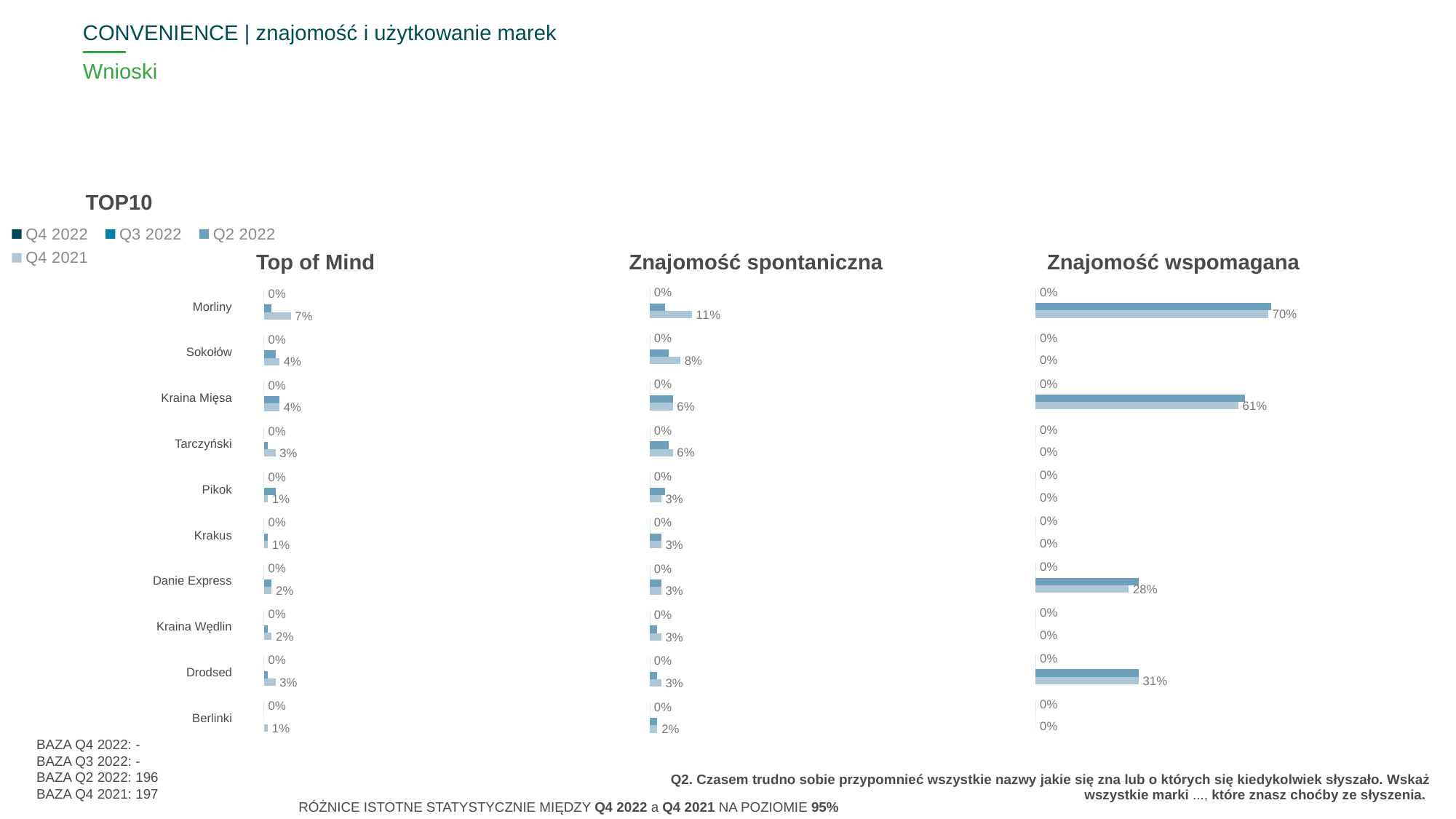

CONVENIENCE | znajomość i użytkowanie marek
# Wnioski
TOP10

### Chart

| Category | Q4 2022 | Q3 2022 | Q2 2022 | Q4 2021 |
|---|---|---|---|---|
|  | None | None | None | None |
|  | None | None | None | None |
|  | None | None | None | None |
|  | None | None | None | None |
|  | None | None | None | None |
|  | None | None | None | None |
|  | None | None | None | None |
Top of Mind
Znajomość spontaniczna
Znajomość wspomagana
| ^DELROW^ |
| --- |
| Morliny |
| Sokołów |
| Kraina Mięsa |
| Tarczyński |
| Pikok |
| Krakus |
| Danie Express |
| Kraina Wędlin |
| Drodsed |
| Berlinki |

### Chart

| Category | Q4 2022 | Q3 2022 | Q2 2022 | Q4 2021 |
|---|---|---|---|---|
| Morliny | 0.0 | 0.0 | 0.02 | 0.07 |
| Sokołów | 0.0 | 0.0 | 0.03 | 0.04 |
| Kraina Mięsa | 0.0 | 0.0 | 0.04 | 0.04 |
| Tarczyński | 0.0 | 0.0 | 0.01 | 0.03 |
| Pikok | 0.0 | 0.0 | 0.03 | 0.01 |
| Krakus | 0.0 | 0.0 | 0.01 | 0.01 |
| Danie Express | 0.0 | 0.0 | 0.02 | 0.02 |
| Kraina Wędlin | 0.0 | 0.0 | 0.01 | 0.02 |
| Drodsed | 0.0 | 0.0 | 0.01 | 0.03 |
| Berlinki | 0.0 | 0.0 | 0.0 | 0.01 |

### Chart

| Category | Q4 2022 | Q3 2022 | Q2 2022 | Q4 2021 |
|---|---|---|---|---|
| Morliny | 0.0 | 0.0 | 0.04 | 0.11 |
| Sokołów | 0.0 | 0.0 | 0.05 | 0.08 |
| Kraina Mięsa | 0.0 | 0.0 | 0.06 | 0.06 |
| Tarczyński | 0.0 | 0.0 | 0.05 | 0.06 |
| Pikok | 0.0 | 0.0 | 0.04 | 0.03 |
| Krakus | 0.0 | 0.0 | 0.03 | 0.03 |
| Danie Express | 0.0 | 0.0 | 0.03 | 0.03 |
| Kraina Wędlin | 0.0 | 0.0 | 0.02 | 0.03 |
| Drodsed | 0.0 | 0.0 | 0.02 | 0.03 |
| Berlinki | 0.0 | 0.0 | 0.02 | 0.02 |

### Chart

| Category | Q4 2022 | Q3 2022 | Q2 2022 | Q4 2021 |
|---|---|---|---|---|
| Morliny | 0.0 | 0.0 | 0.71 | 0.7 |
| Sokołów | 0.0 | 0.0 | 0.0 | 0.0 |
| Kraina Mięsa | 0.0 | 0.0 | 0.63 | 0.61 |
| Tarczyński | 0.0 | 0.0 | 0.0 | 0.0 |
| Pikok | 0.0 | 0.0 | 0.0 | 0.0 |
| Krakus | 0.0 | 0.0 | 0.0 | 0.0 |
| Danie Express | 0.0 | 0.0 | 0.31 | 0.28 |
| Kraina Wędlin | 0.0 | 0.0 | 0.0 | 0.0 |
| Drodsed | 0.0 | 0.0 | 0.31 | 0.31 |
| Berlinki | 0.0 | 0.0 | 0.0 | 0.0 |
BAZA Q4 2022: -
BAZA Q3 2022: -
BAZA Q2 2022: 196
BAZA Q4 2021: 197
Q2. Czasem trudno sobie przypomnieć wszystkie nazwy jakie się zna lub o których się kiedykolwiek słyszało. Wskaż wszystkie marki ..., które znasz choćby ze słyszenia.
RÓŻNICE ISTOTNE STATYSTYCZNIE MIĘDZY Q4 2022 a Q4 2021 NA POZIOMIE 95%